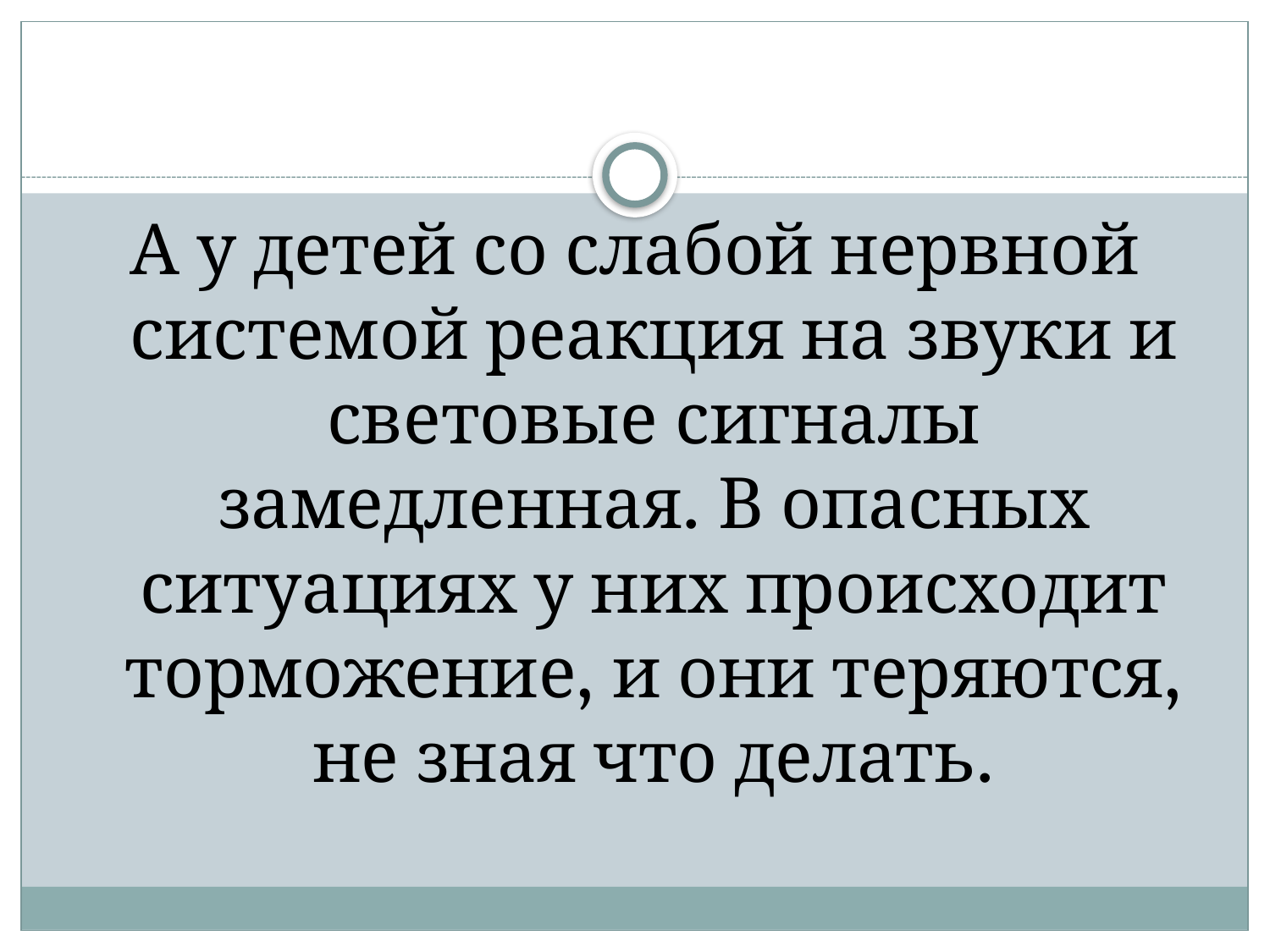

#

А у детей со слабой нервной системой реакция на звуки и световые сигналы замедленная. В опасных ситуациях у них происходит торможение, и они теряются, не зная что делать.